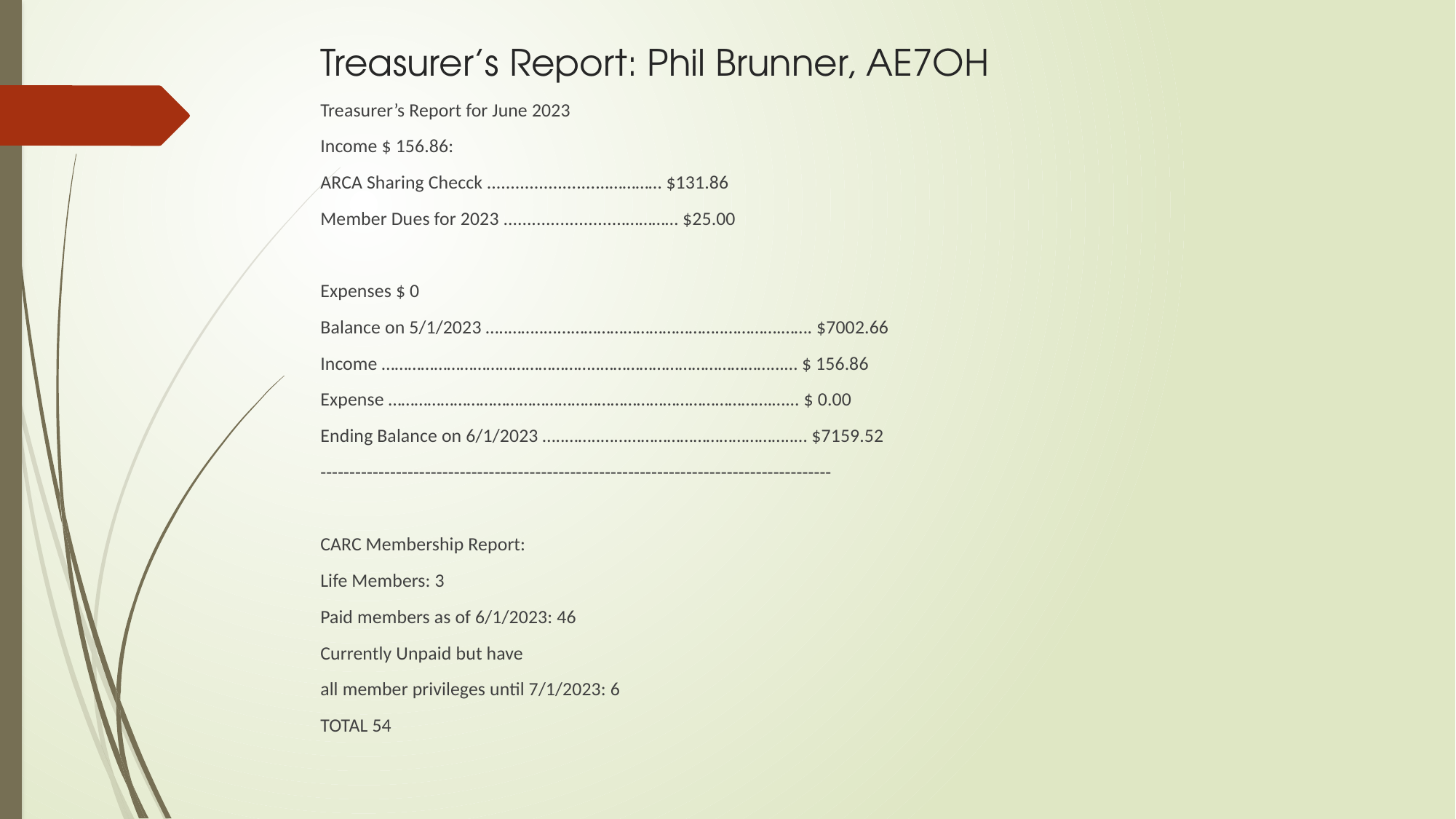

# Treasurer’s Report: Phil Brunner, AE7OH
Treasurer’s Report for June 2023
Income $ 156.86:
ARCA Sharing Checck ..........................………… $131.86
Member Dues for 2023 ..........................………… $25.00

Expenses $ 0
Balance on 5/1/2023 …..……..…...……………………………..………….……. $7002.66
Income …………………………………………..…………………………………...… $ 156.86
Expense …………………………………………………………………………….…... $ 0.00
Ending Balance on 6/1/2023 …..……..…...………………………………..… $7159.52
----------------------------------------------------------------------------------------

CARC Membership Report:
Life Members: 3
Paid members as of 6/1/2023: 46
Currently Unpaid but have
all member privileges until 7/1/2023: 6
TOTAL 54